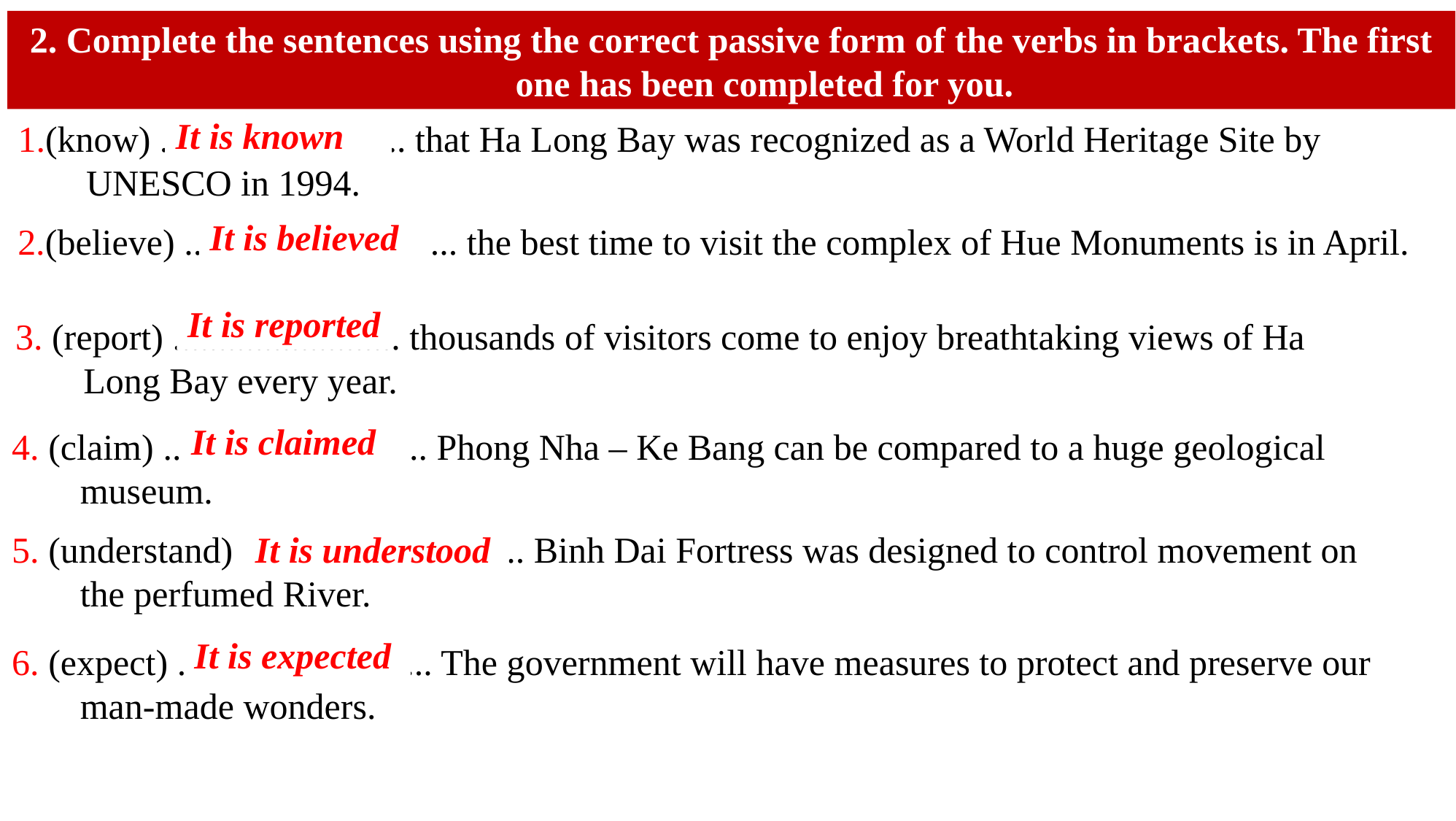

2. Complete the sentences using the correct passive form of the verbs in brackets. The first one has been completed for you.
It is known
1.(know) ........................... that Ha Long Bay was recognized as a World Heritage Site by UNESCO in 1994.
It is believed
2.(believe) .............................. the best time to visit the complex of Hue Monuments is in April.
It is reported
3. (report) ......................... thousands of visitors come to enjoy breathtaking views of Ha Long Bay every year.
It is claimed
4. (claim) ............................. Phong Nha – Ke Bang can be compared to a huge geological museum.
5. (understand) ............................... Binh Dai Fortress was designed to control movement on the perfumed River.
It is understood
It is expected
6. (expect) ............................ The government will have measures to protect and preserve our man-made wonders.